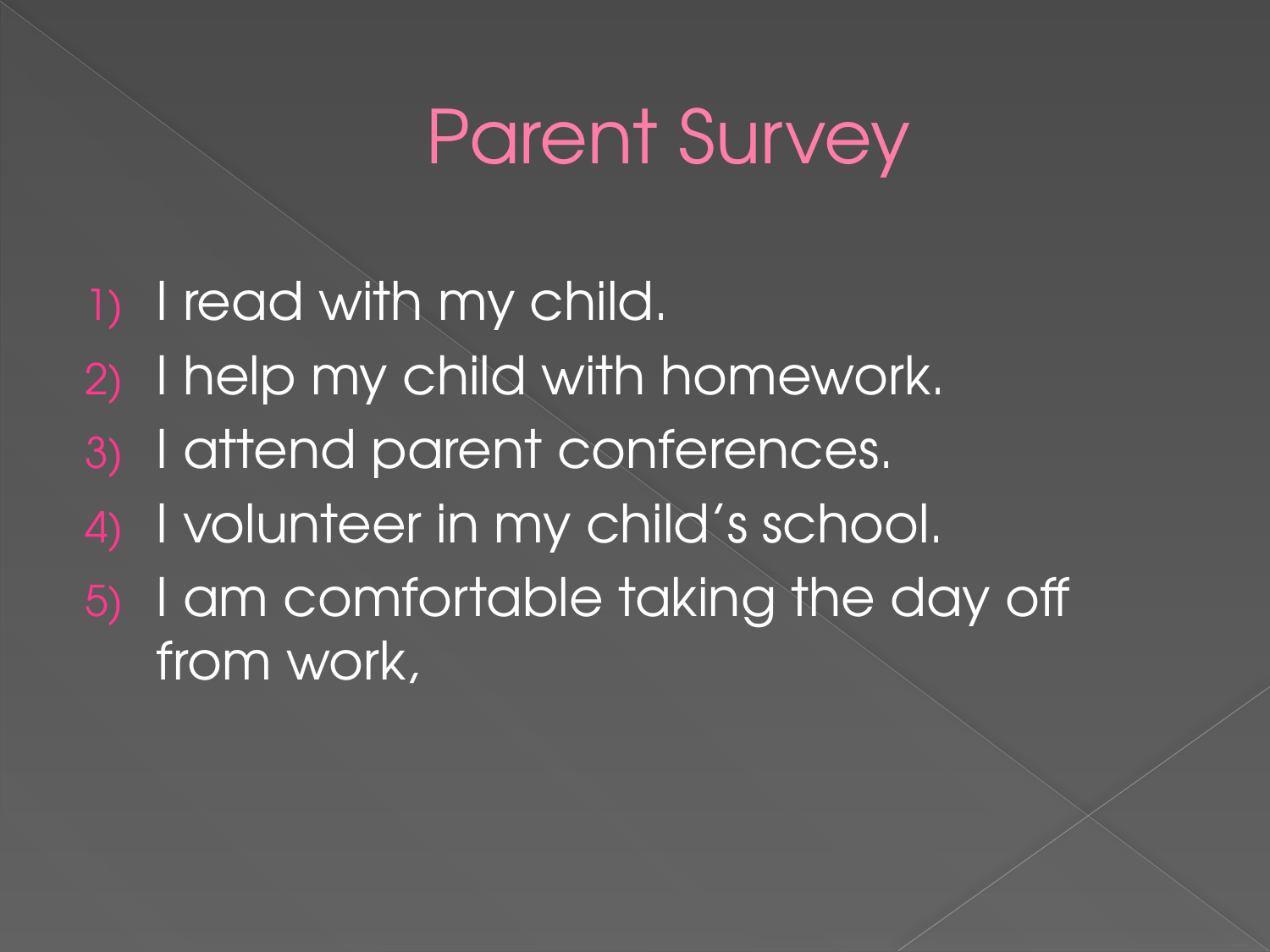

# Parent Survey
I read with my child.
I help my child with homework.
I attend parent conferences.
I volunteer in my child’s school.
I am comfortable taking the day off from work,